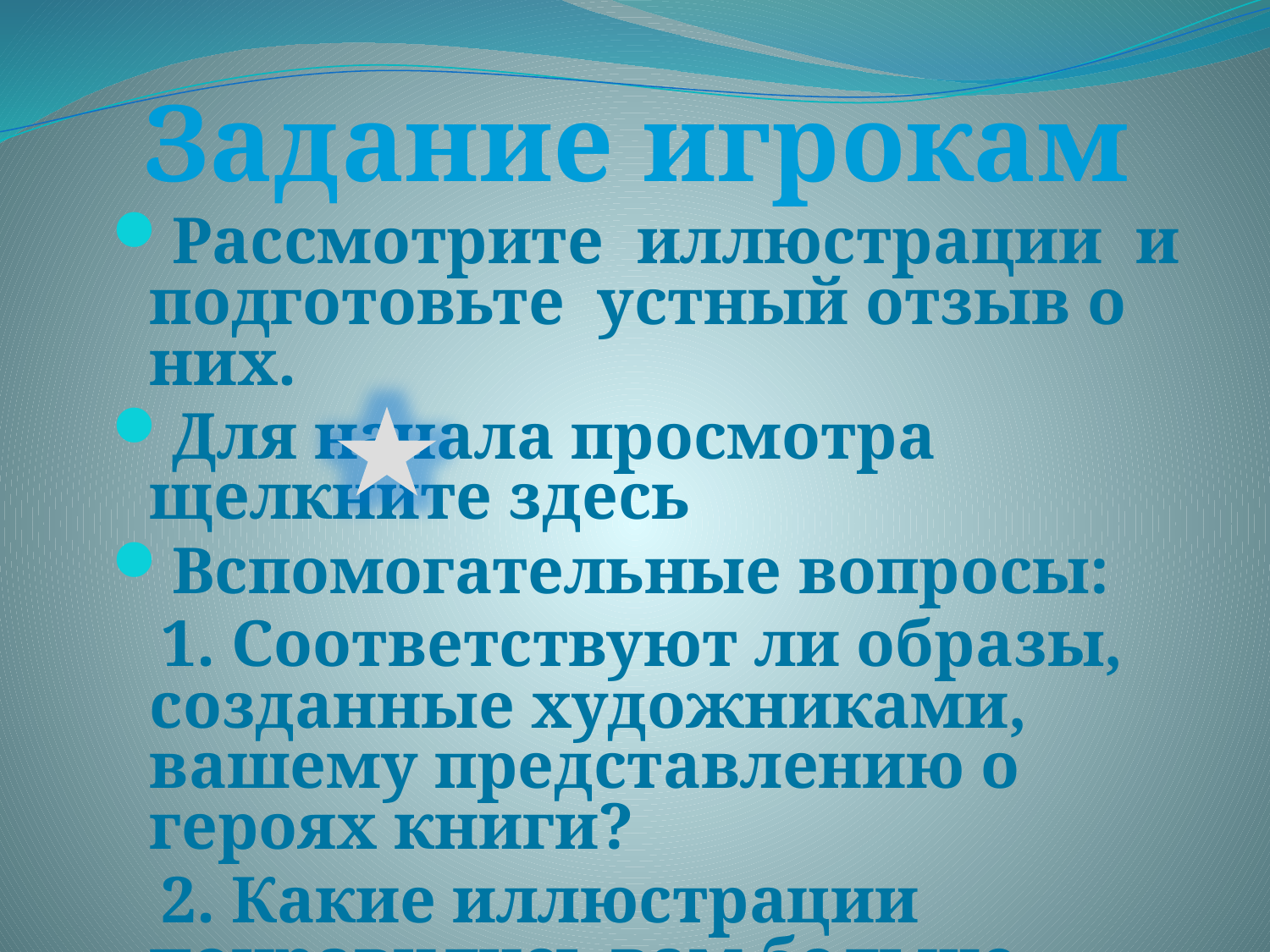

Задание игрокам
Рассмотрите  иллюстрации  и подготовьте  устный отзыв о них.
Для начала просмотра щелкните здесь
Вспомогательные вопросы:
   1. Соответствуют ли образы, созданные художниками, вашему представлению о героях книги?
   2. Какие иллюстрации понравились вам больше других и почему?